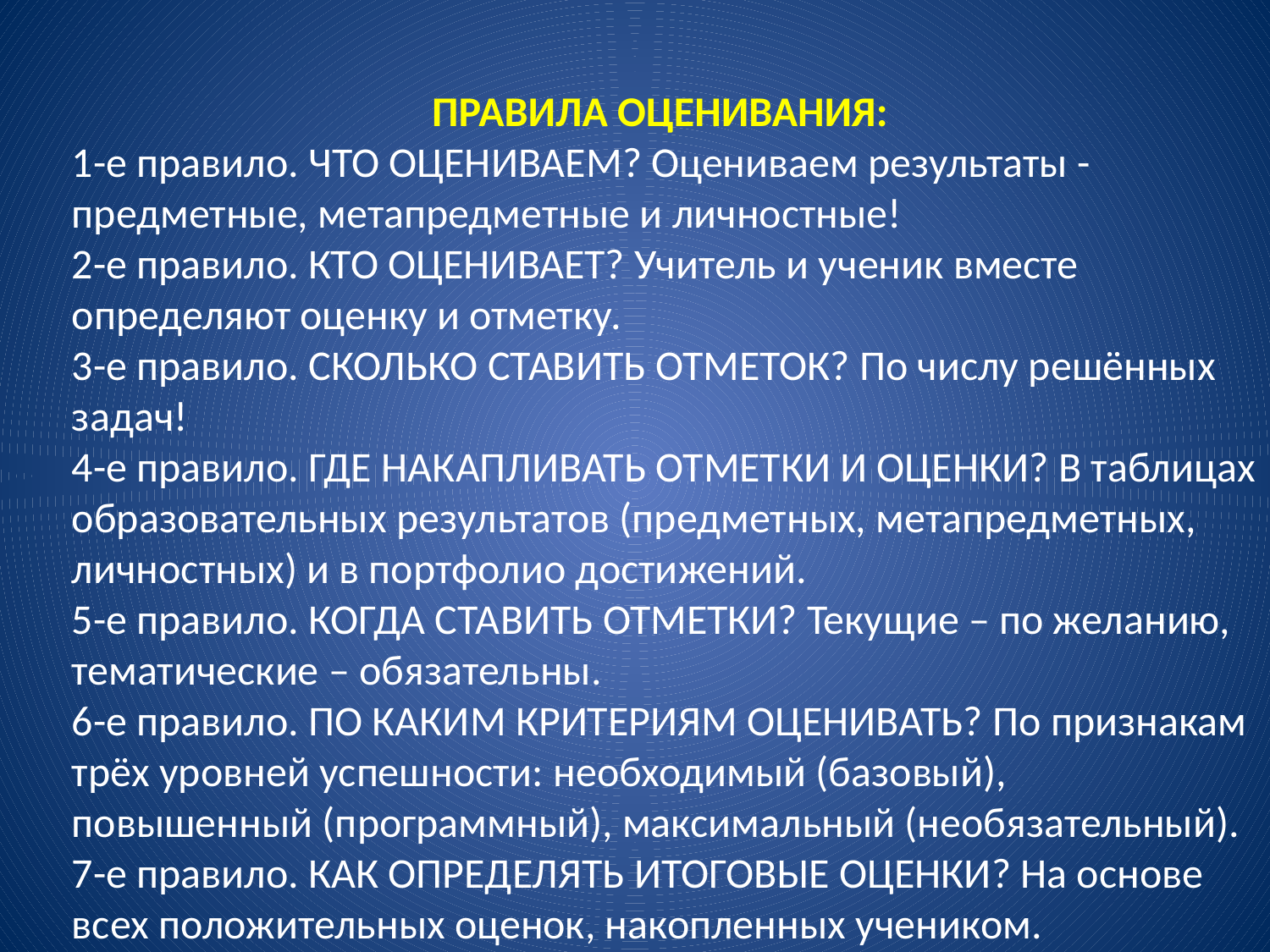

ПРАВИЛА ОЦЕНИВАНИЯ:
1-е правило. ЧТО ОЦЕНИВАЕМ? Оцениваем результаты - предметные, метапредметные и личностные!
2-е правило. КТО ОЦЕНИВАЕТ? Учитель и ученик вместе определяют оценку и отметку.
3-е правило. СКОЛЬКО СТАВИТЬ ОТМЕТОК? По числу решённых задач!
4-е правило. ГДЕ НАКАПЛИВАТЬ ОТМЕТКИ И ОЦЕНКИ? В таблицах образовательных результатов (предметных, метапредметных, личностных) и в портфолио достижений.
5-е правило. КОГДА СТАВИТЬ ОТМЕТКИ? Текущие – по желанию, тематические – обязательны.
6-е правило. ПО КАКИМ КРИТЕРИЯМ ОЦЕНИВАТЬ? По признакам трёх уровней успешности: необходимый (базовый), повышенный (программный), максимальный (необязательный).
7-е правило. КАК ОПРЕДЕЛЯТЬ ИТОГОВЫЕ ОЦЕНКИ? На основе всех положительных оценок, накопленных учеником.